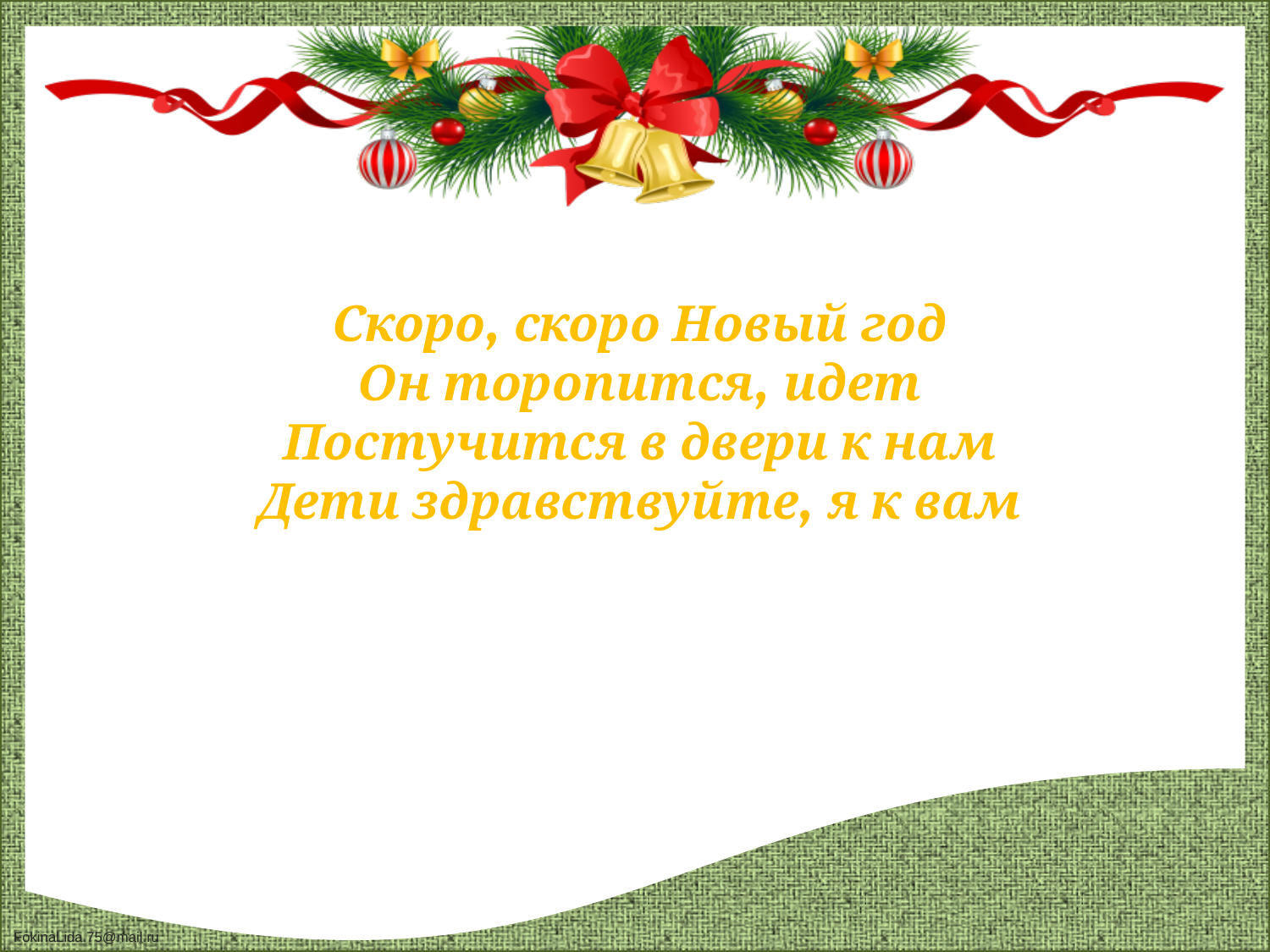

Скоро, скоро Новый год
Он торопится, идет
Постучится в двери к нам
Дети здравствуйте, я к вам